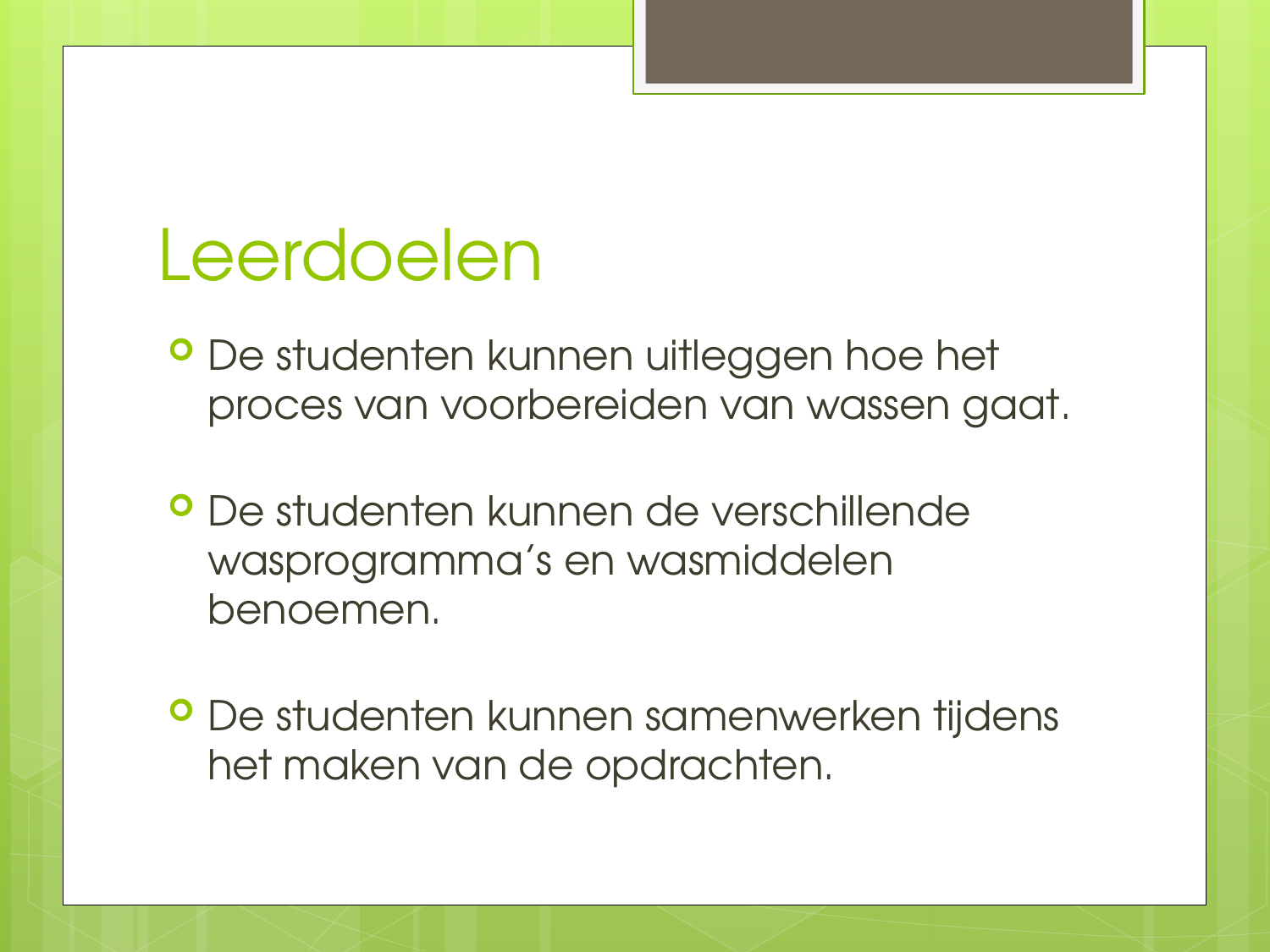

# Leerdoelen
De studenten kunnen uitleggen hoe het proces van voorbereiden van wassen gaat.
De studenten kunnen de verschillende wasprogramma’s en wasmiddelen benoemen.
De studenten kunnen samenwerken tijdens het maken van de opdrachten.